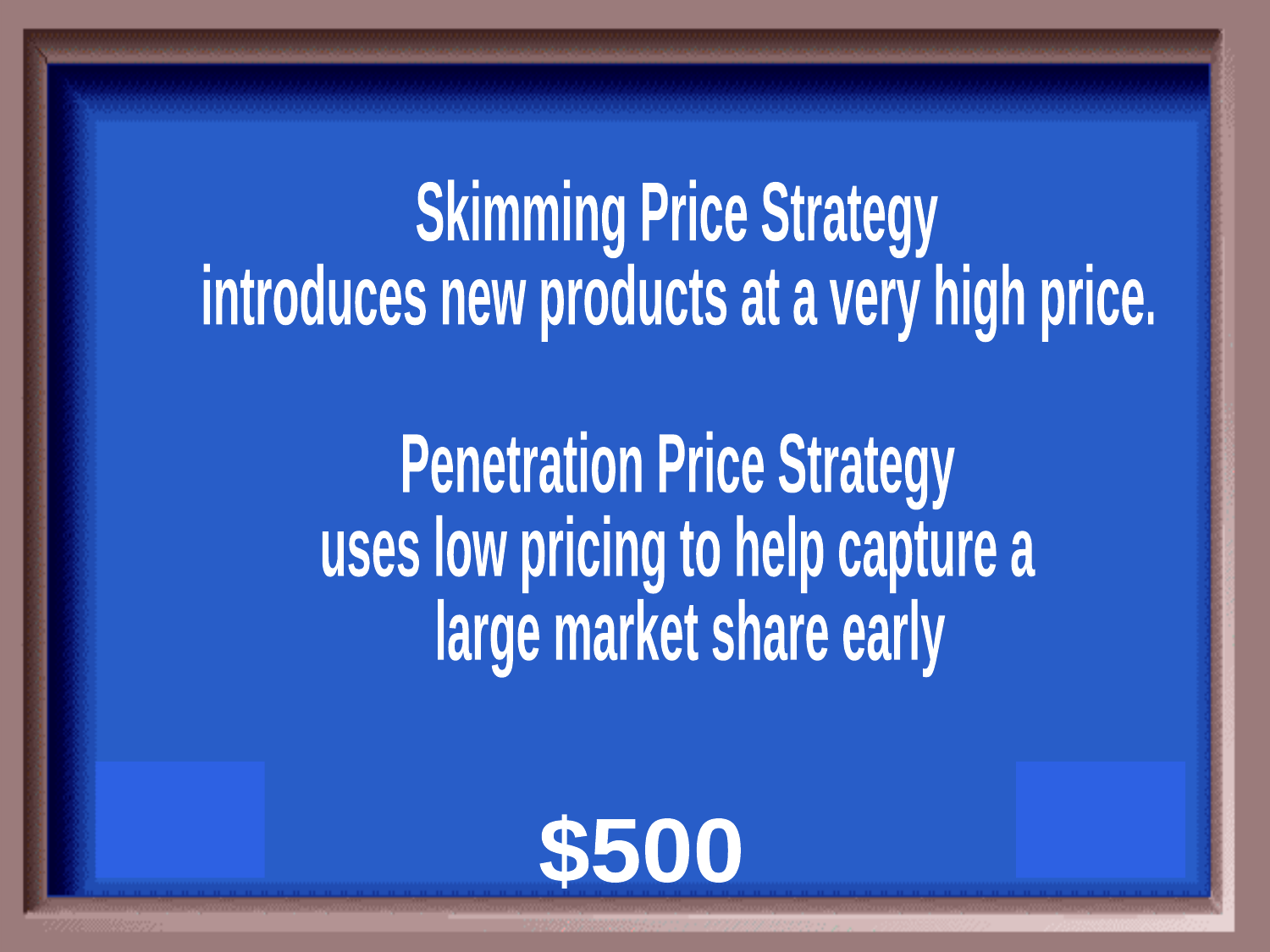

Skimming Price Strategy
introduces new products at a very high price.

Penetration Price Strategy
uses low pricing to help capture a
 large market share early

$500